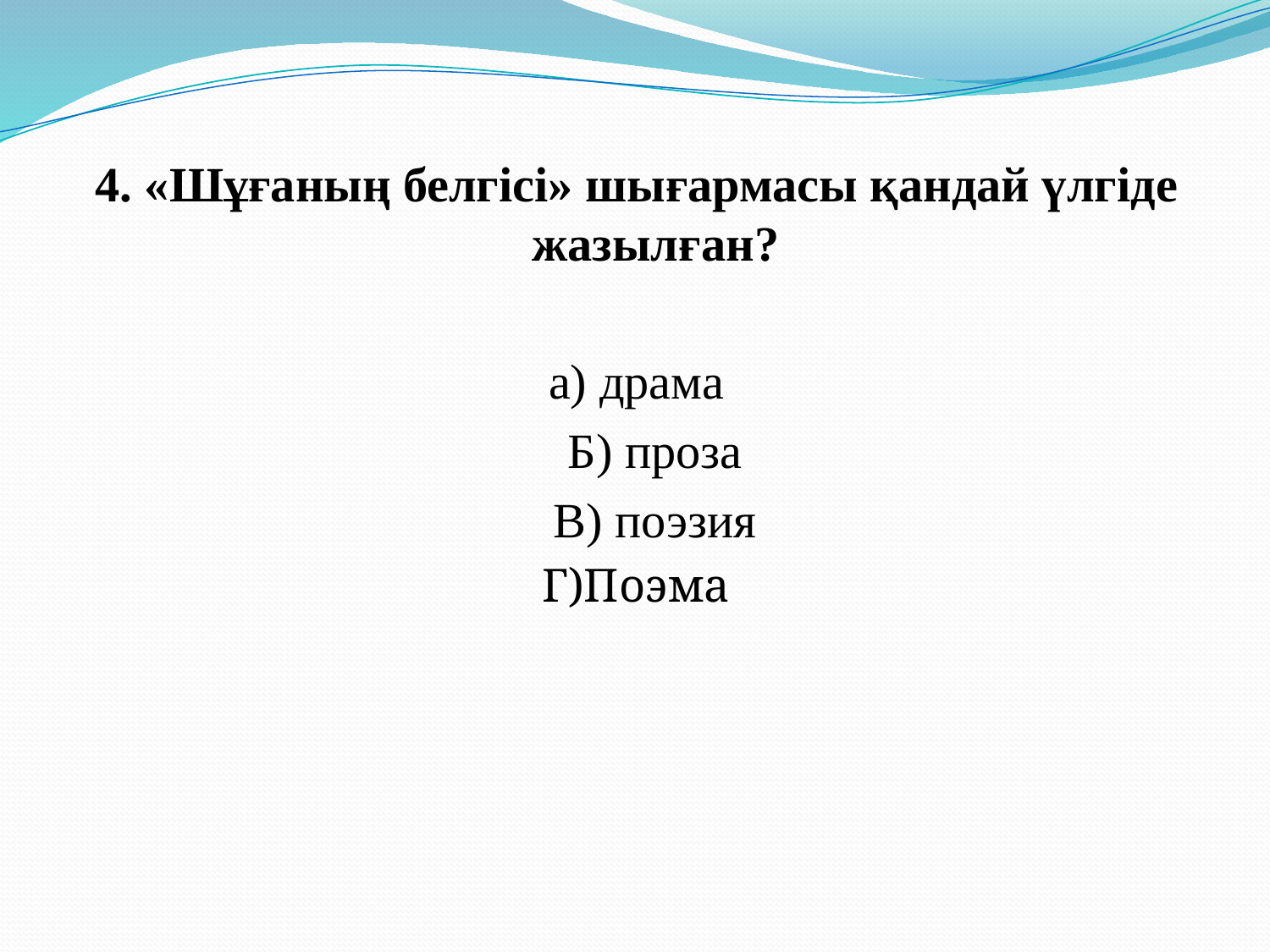

4. «Шұғаның белгісі» шығармасы қандай үлгіде жазылған?

а) драма
   Б) проза
   В) поэзия
Г)Поэма